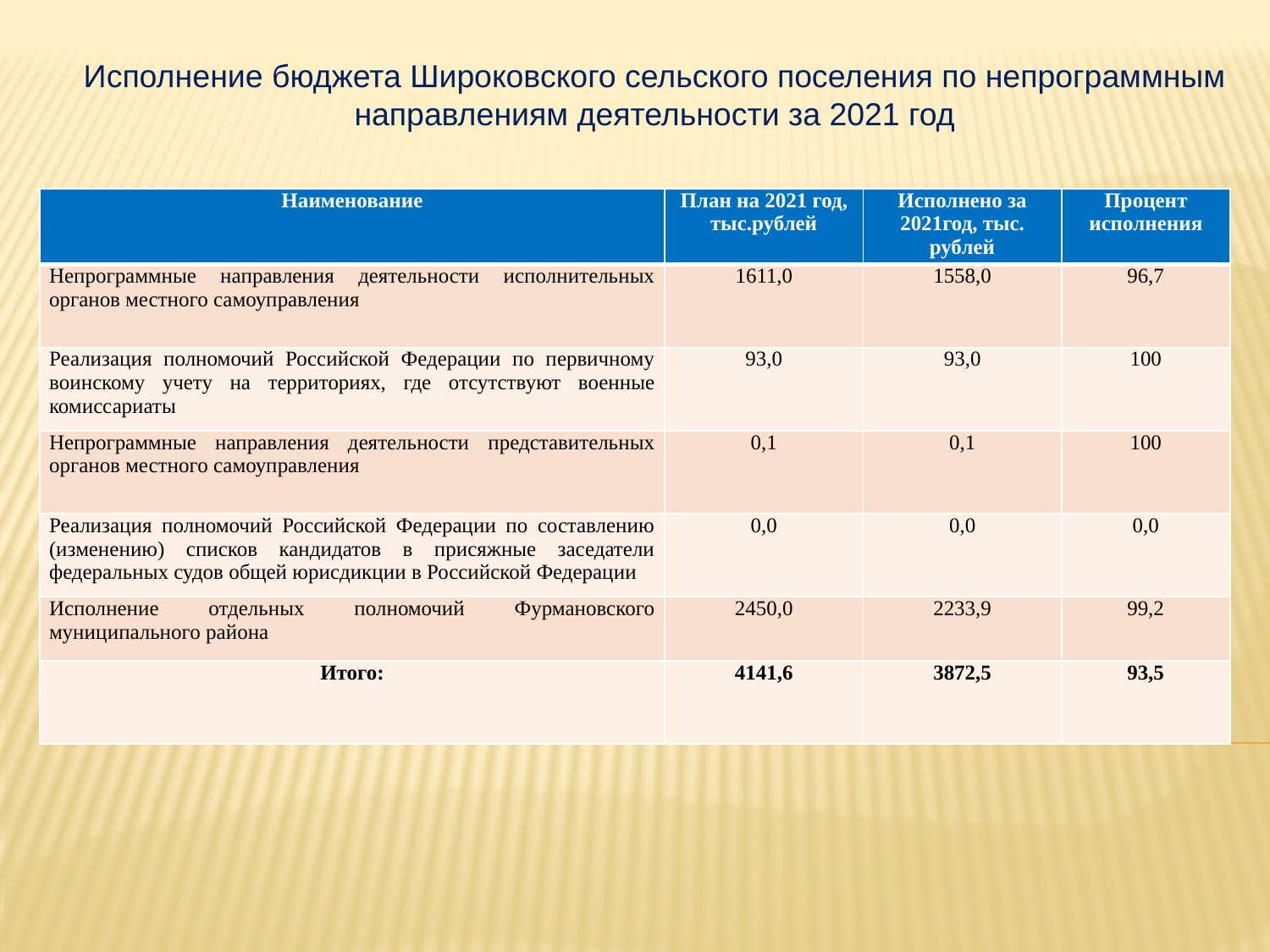

Исполнение бюджета Широковского сельского поселения по непрограммным направлениям деятельности за 2021 год
| Наименование | План на 2021 год, тыс.рублей | Исполнено за 2021год, тыс. рублей | Процент исполнения |
| --- | --- | --- | --- |
| Непрограммные направления деятельности исполнительных органов местного самоуправления | 1611,0 | 1558,0 | 96,7 |
| Реализация полномочий Российской Федерации по первичному воинскому учету на территориях, где отсутствуют военные комиссариаты | 93,0 | 93,0 | 100 |
| Непрограммные направления деятельности представительных органов местного самоуправления | 0,1 | 0,1 | 100 |
| Реализация полномочий Российской Федерации по составлению (изменению) списков кандидатов в присяжные заседатели федеральных судов общей юрисдикции в Российской Федерации | 0,0 | 0,0 | 0,0 |
| Исполнение отдельных полномочий Фурмановского муниципального района | 2450,0 | 2233,9 | 99,2 |
| Итого: | 4141,6 | 3872,5 | 93,5 |